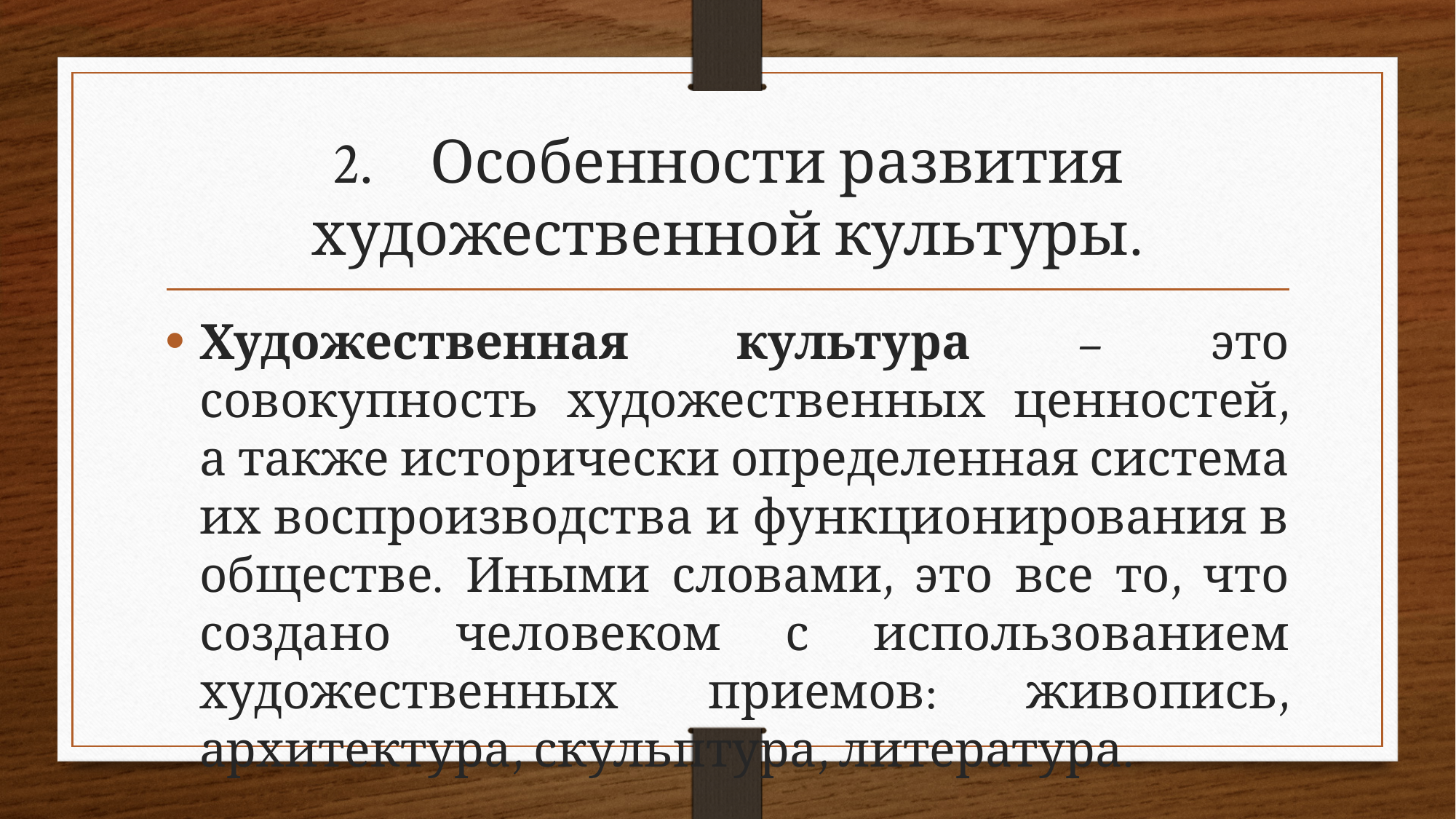

# 2.	Особенности развития художественной культуры.
Художественная культура – это совокупность художественных ценностей, а также исторически определенная система их воспроизводства и функционирования в обществе. Иными словами, это все то, что создано человеком с использованием художественных приемов: живопись, архитектура, скульптура, литература.